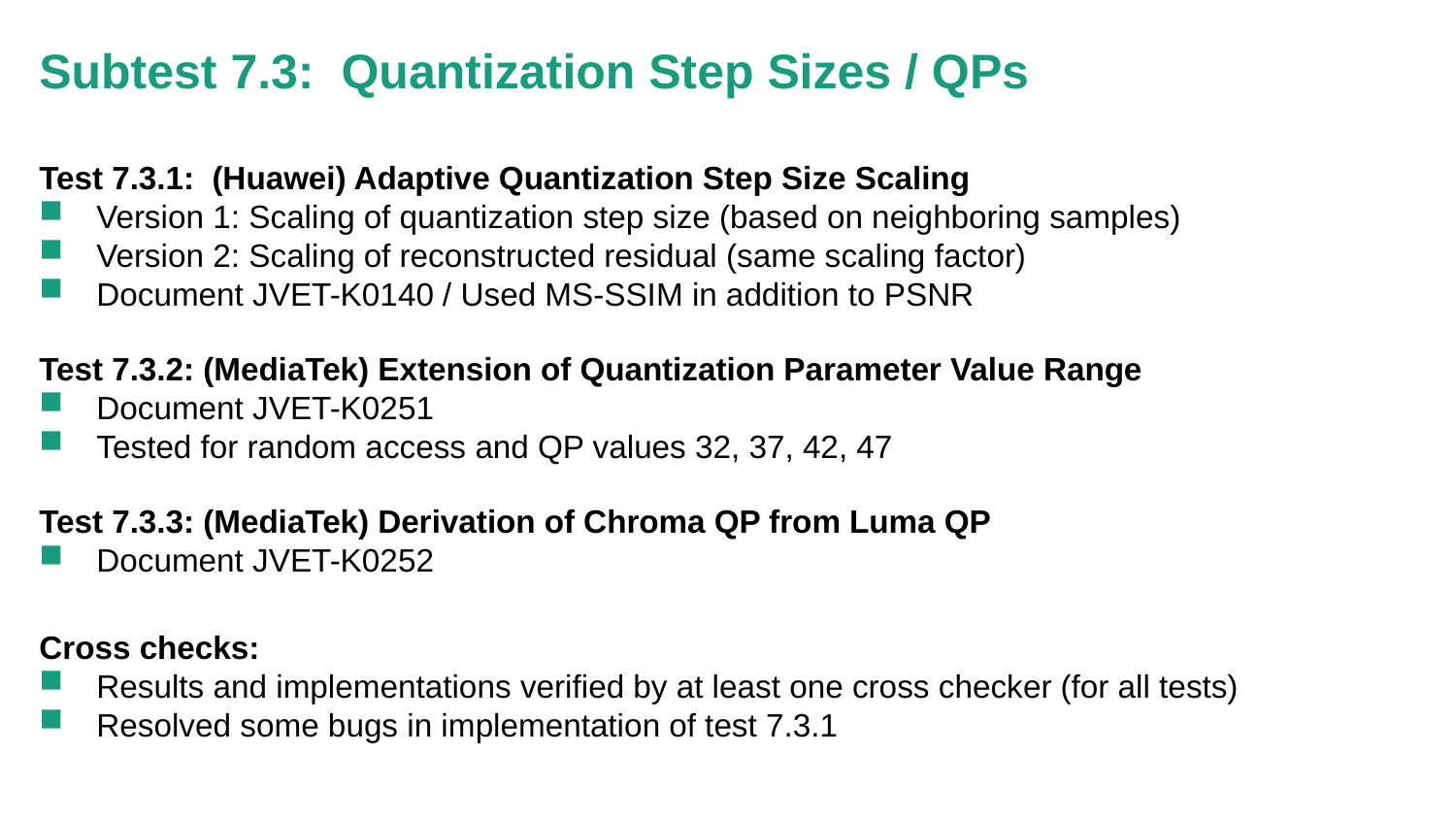

# Subtest 7.3:  Quantization Step Sizes / QPs
Test 7.3.1:  (Huawei) Adaptive Quantization Step Size Scaling
Version 1: Scaling of quantization step size (based on neighboring samples)
Version 2: Scaling of reconstructed residual (same scaling factor)
Document JVET-K0140 / Used MS-SSIM in addition to PSNR
Test 7.3.2: (MediaTek) Extension of Quantization Parameter Value Range
Document JVET-K0251
Tested for random access and QP values 32, 37, 42, 47
Test 7.3.3: (MediaTek) Derivation of Chroma QP from Luma QP
Document JVET-K0252
Cross checks:
Results and implementations verified by at least one cross checker (for all tests)
Resolved some bugs in implementation of test 7.3.1